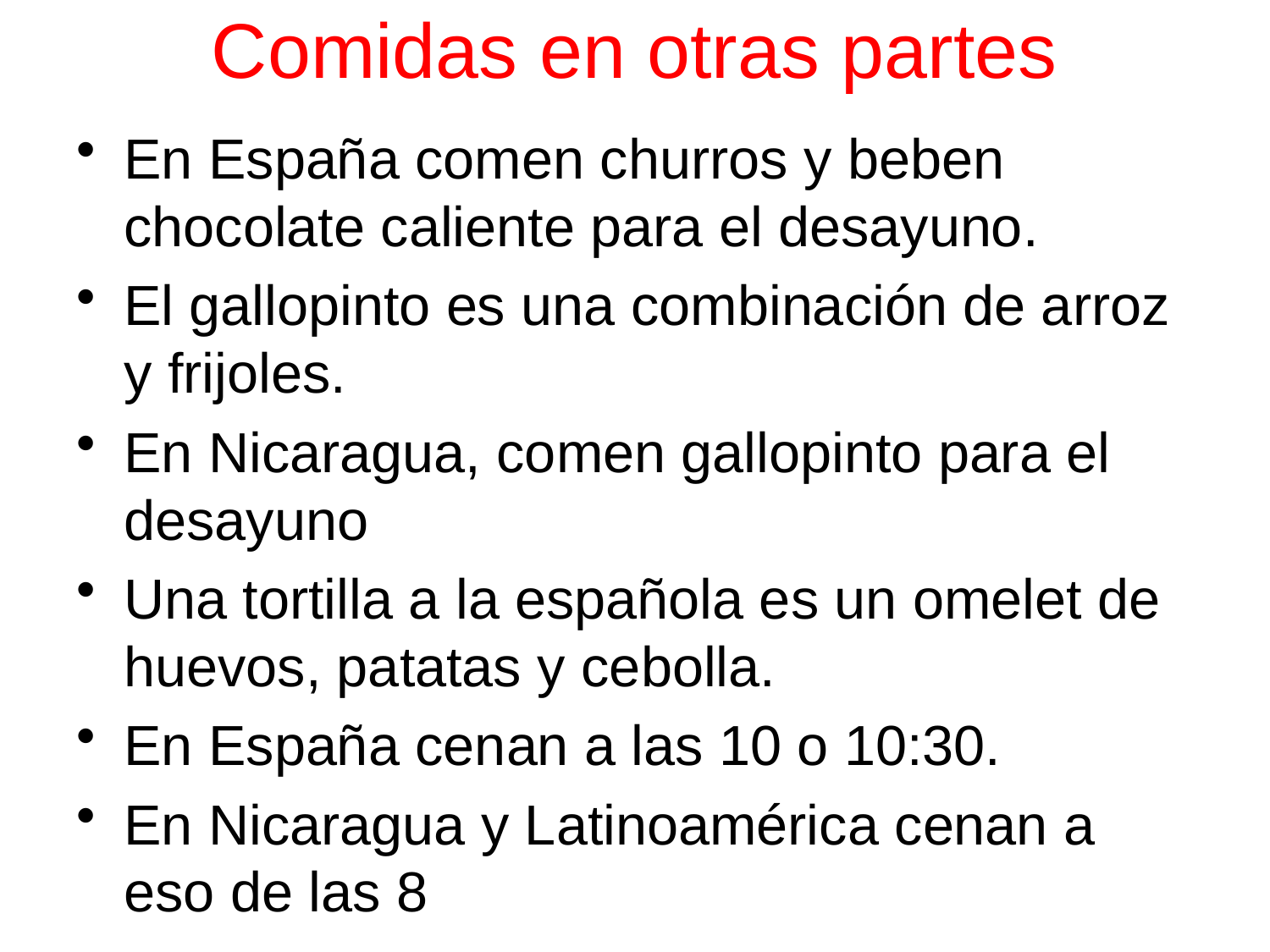

# Comidas en otras partes
En España comen churros y beben chocolate caliente para el desayuno.
El gallopinto es una combinación de arroz y frijoles.
En Nicaragua, comen gallopinto para el desayuno
Una tortilla a la española es un omelet de huevos, patatas y cebolla.
En España cenan a las 10 o 10:30.
En Nicaragua y Latinoamérica cenan a eso de las 8